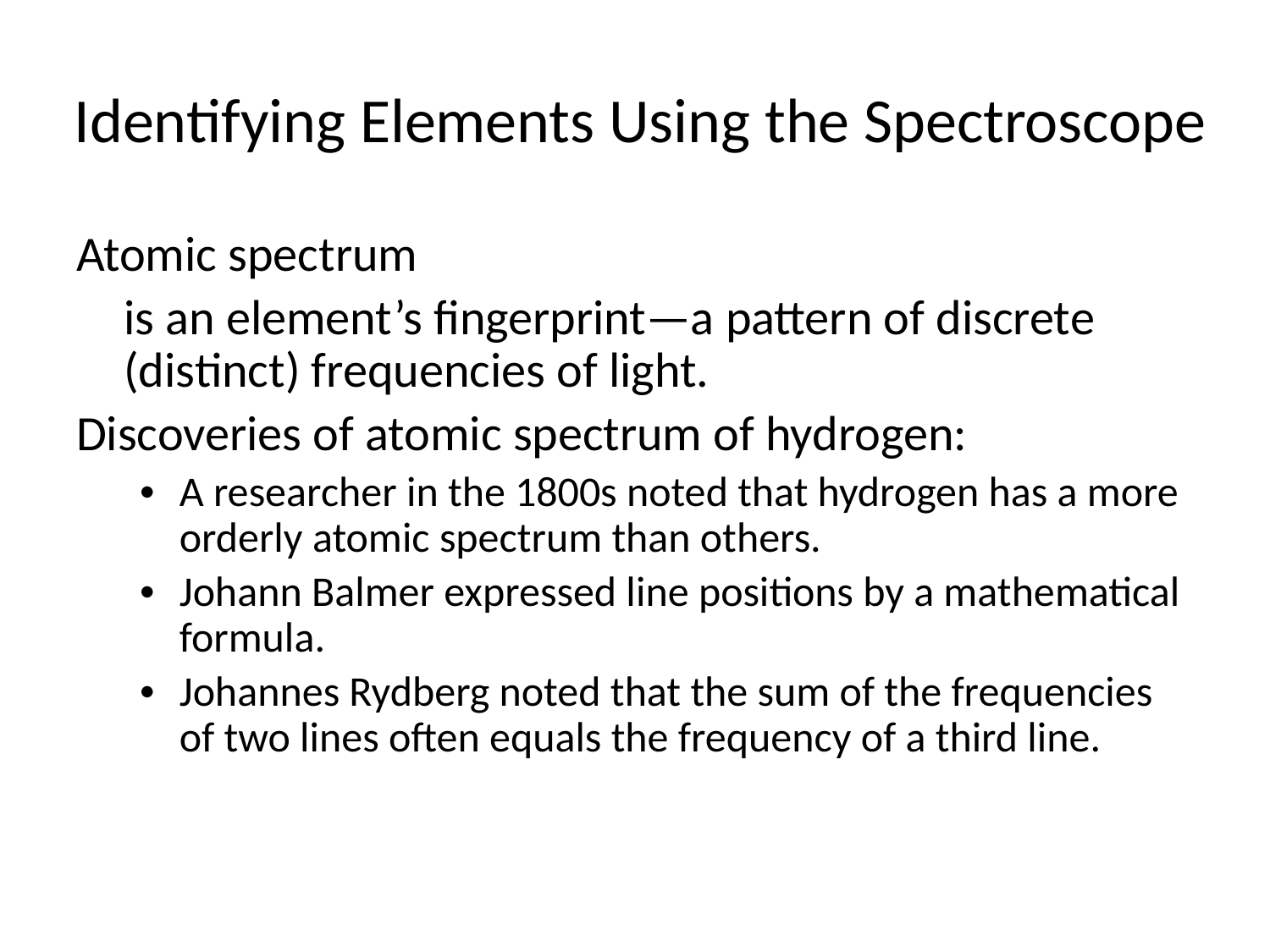

# Identifying Elements Using the Spectroscope
Atomic spectrum
	is an element’s fingerprint—a pattern of discrete (distinct) frequencies of light.
Discoveries of atomic spectrum of hydrogen:
A researcher in the 1800s noted that hydrogen has a more orderly atomic spectrum than others.
Johann Balmer expressed line positions by a mathematical formula.
Johannes Rydberg noted that the sum of the frequencies of two lines often equals the frequency of a third line.